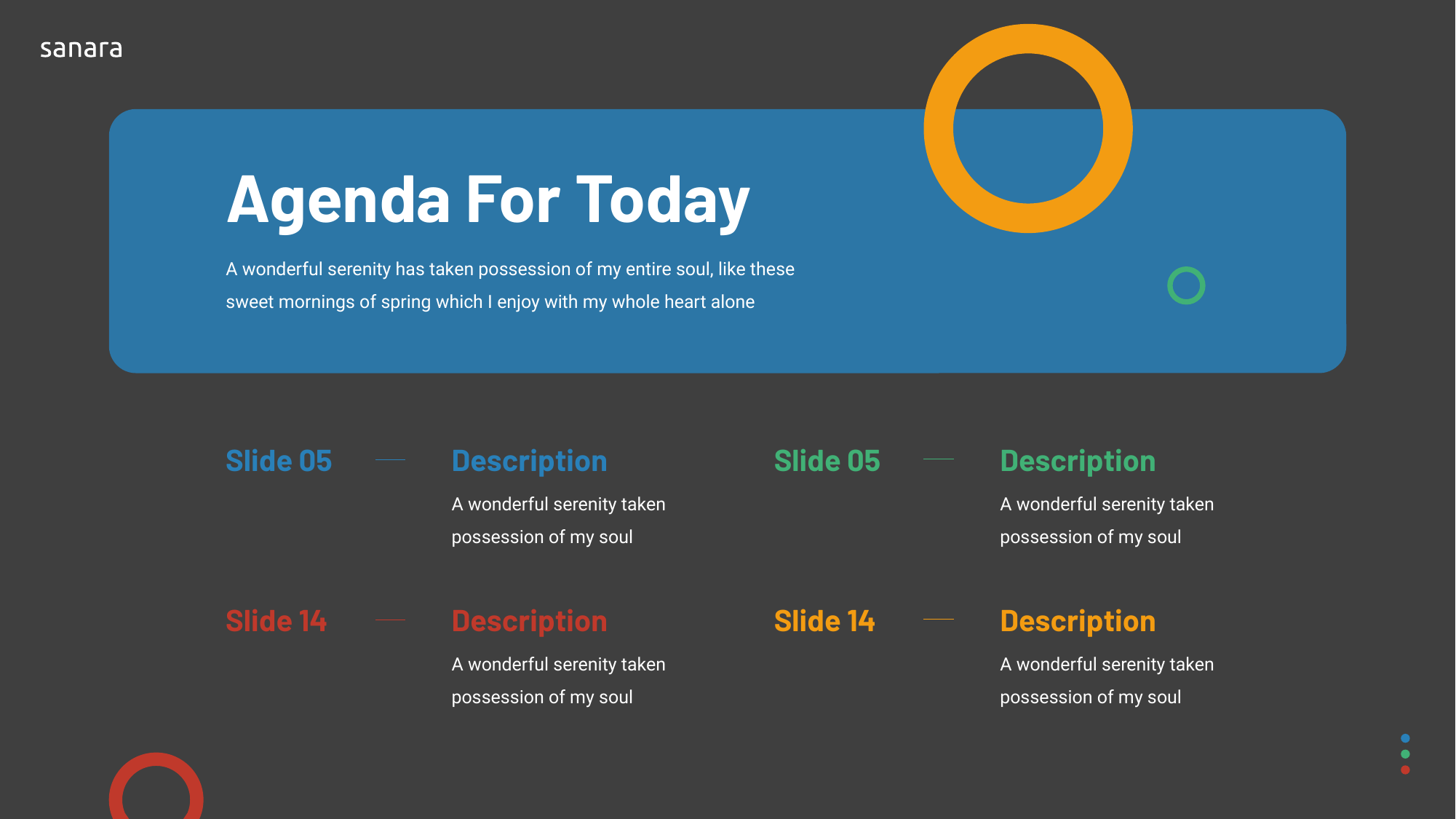

# Agenda For Today
A wonderful serenity has taken possession of my entire soul, like these sweet mornings of spring which I enjoy with my whole heart alone

Slide 05
Description
Slide 05
Description
A wonderful serenity taken possession of my soul
A wonderful serenity taken possession of my soul
Slide 14
Description
Slide 14
Description
A wonderful serenity taken possession of my soul
A wonderful serenity taken possession of my soul